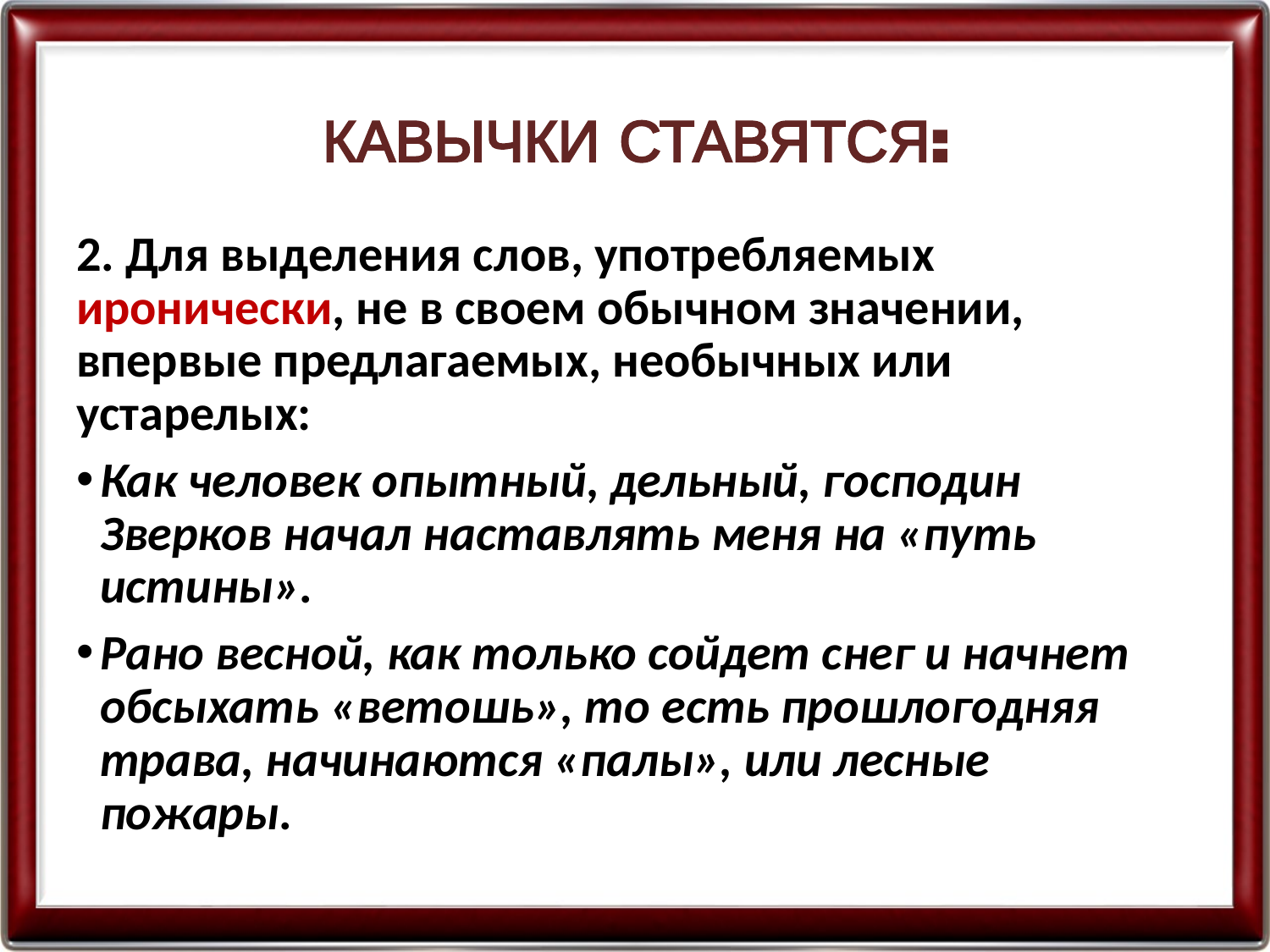

# КАВЫЧКИ СТАВЯТСЯ:
2. Для выделения слов, употребляемых иронически, не в своем обычном значении, впервые предлагаемых, необычных или устарелых:
Как человек опытный, дельный, господин Зверков начал наставлять меня на «путь истины».
Рано весной, как только сойдет снег и начнет обсыхать «ветошь», то есть прошлогодняя трава, начинаются «палы», или лесные пожары.